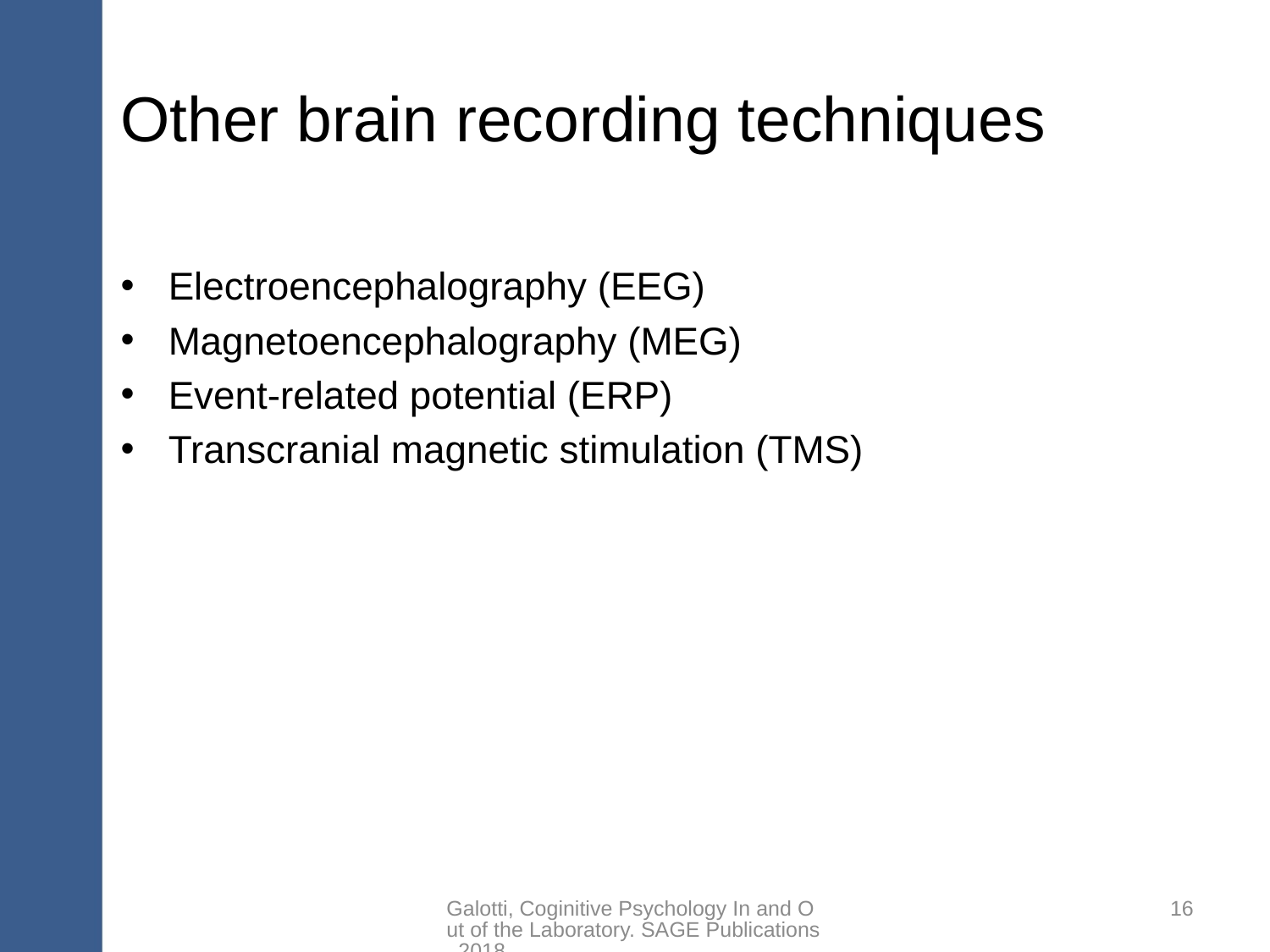

# Other brain recording techniques
Electroencephalography (EEG)
Magnetoencephalography (MEG)
Event-related potential (ERP)
Transcranial magnetic stimulation (TMS)
Galotti, Coginitive Psychology In and Out of the Laboratory. SAGE Publications, 2018.
16